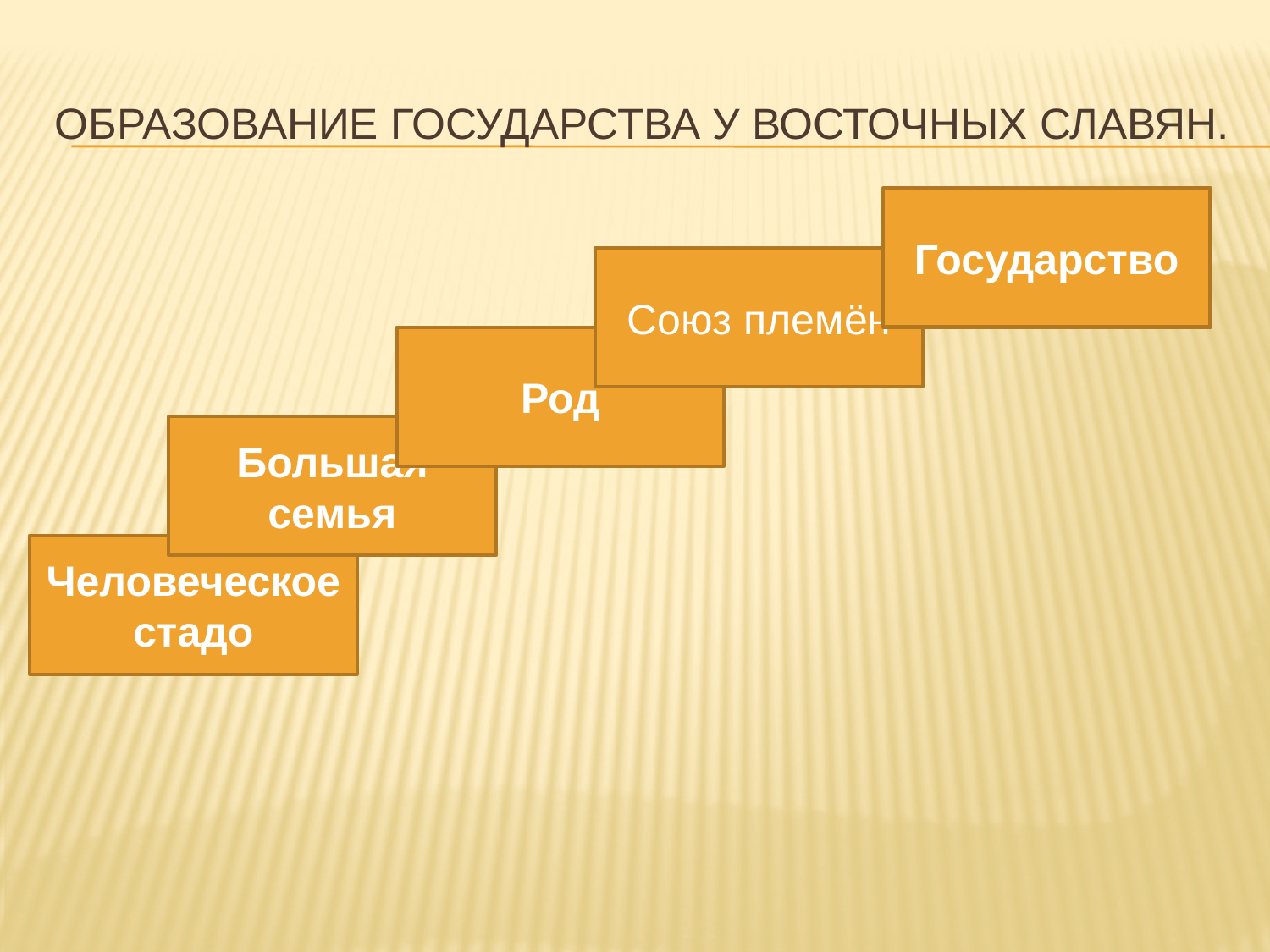

# Образование государства у восточных славян.
Государство
Союз племён
Род
Большая семья
Человеческое стадо